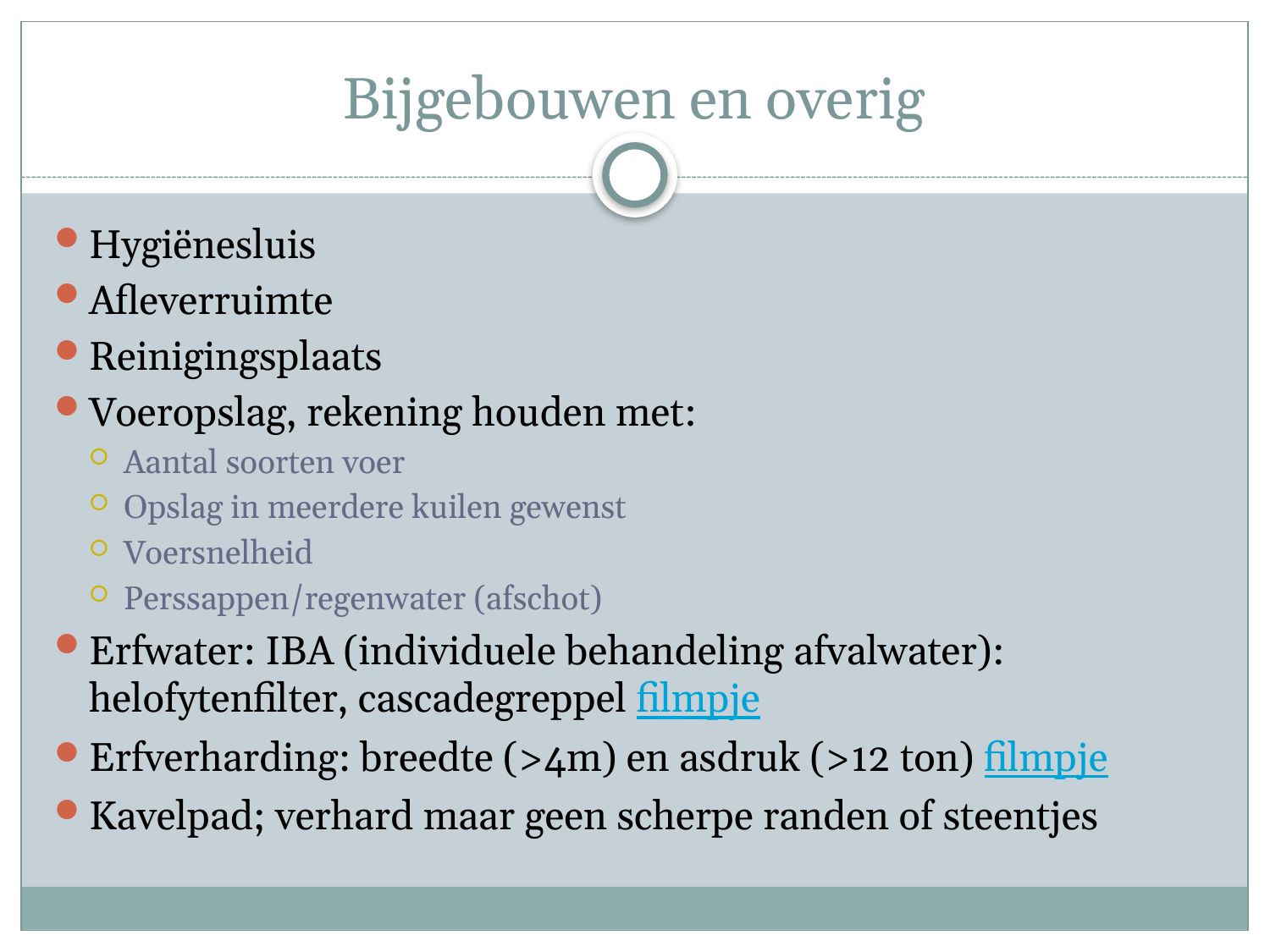

# Bijgebouwen en overig
Hygiënesluis
Afleverruimte
Reinigingsplaats
Voeropslag, rekening houden met:
Aantal soorten voer
Opslag in meerdere kuilen gewenst
Voersnelheid
Perssappen/regenwater (afschot)
Erfwater: IBA (individuele behandeling afvalwater): helofytenfilter, cascadegreppel filmpje
Erfverharding: breedte (>4m) en asdruk (>12 ton) filmpje
Kavelpad; verhard maar geen scherpe randen of steentjes